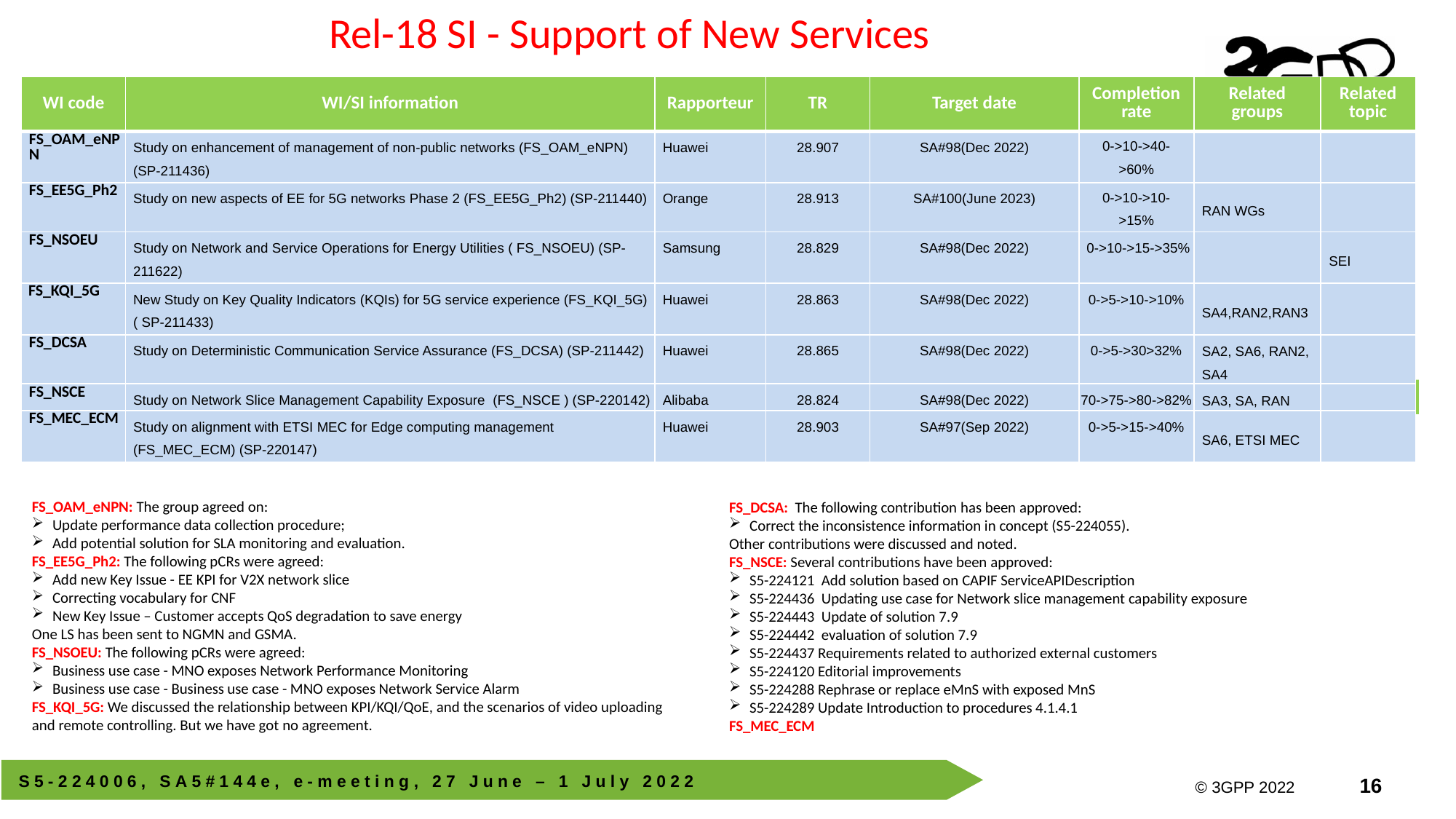

Rel-18 SI - Support of New Services
| WI code | WI/SI information | Rapporteur | TR | Target date | Completion rate | Related groups | Related topic |
| --- | --- | --- | --- | --- | --- | --- | --- |
| FS\_OAM\_eNPN | Study on enhancement of management of non-public networks (FS\_OAM\_eNPN) (SP-211436) | Huawei | 28.907 | SA#98(Dec 2022) | 0->10->40->60% |  |  |
| FS\_EE5G\_Ph2 | Study on new aspects of EE for 5G networks Phase 2 (FS\_EE5G\_Ph2) (SP-211440) | Orange | 28.913 | SA#100(June 2023) | 0->10->10->15% | RAN WGs |  |
| FS\_NSOEU | Study on Network and Service Operations for Energy Utilities ( FS\_NSOEU) (SP-211622) | Samsung | 28.829 | SA#98(Dec 2022) | 0->10->15->35% |  | SEI |
| FS\_KQI\_5G | New Study on Key Quality Indicators (KQIs) for 5G service experience (FS\_KQI\_5G) ( SP-211433) | Huawei | 28.863 | SA#98(Dec 2022) | 0->5->10->10% | SA4,RAN2,RAN3 |  |
| FS\_DCSA | Study on Deterministic Communication Service Assurance (FS\_DCSA) (SP-211442) | Huawei | 28.865 | SA#98(Dec 2022) | 0->5->30>32% | SA2, SA6, RAN2, SA4 |  |
| FS\_NSCE | Study on Network Slice Management Capability Exposure (FS\_NSCE ) (SP-220142) | Alibaba | 28.824 | SA#98(Dec 2022) | 70->75->80->82% | SA3, SA, RAN |  |
| FS\_MEC\_ECM | Study on alignment with ETSI MEC for Edge computing management (FS\_MEC\_ECM) (SP-220147) | Huawei | 28.903 | SA#97(Sep 2022) | 0->5->15->40% | SA6, ETSI MEC |  |
Working Progress
FS_OAM_eNPN: The group agreed on:
Update performance data collection procedure;
Add potential solution for SLA monitoring and evaluation.
FS_EE5G_Ph2: The following pCRs were agreed:
Add new Key Issue - EE KPI for V2X network slice
Correcting vocabulary for CNF
New Key Issue – Customer accepts QoS degradation to save energy
One LS has been sent to NGMN and GSMA.
FS_NSOEU: The following pCRs were agreed:
Business use case - MNO exposes Network Performance Monitoring
Business use case - Business use case - MNO exposes Network Service Alarm
FS_KQI_5G: We discussed the relationship between KPI/KQI/QoE, and the scenarios of video uploading and remote controlling. But we have got no agreement.
FS_DCSA:  The following contribution has been approved:
Correct the inconsistence information in concept (S5-224055).
Other contributions were discussed and noted.
FS_NSCE: Several contributions have been approved:
S5-224121  Add solution based on CAPIF ServiceAPIDescription
S5-224436  Updating use case for Network slice management capability exposure
S5-224443  Update of solution 7.9
S5-224442  evaluation of solution 7.9
S5-224437 Requirements related to authorized external customers
S5-224120 Editorial improvements
S5-224288 Rephrase or replace eMnS with exposed MnS
S5-224289 Update Introduction to procedures 4.1.4.1
FS_MEC_ECM